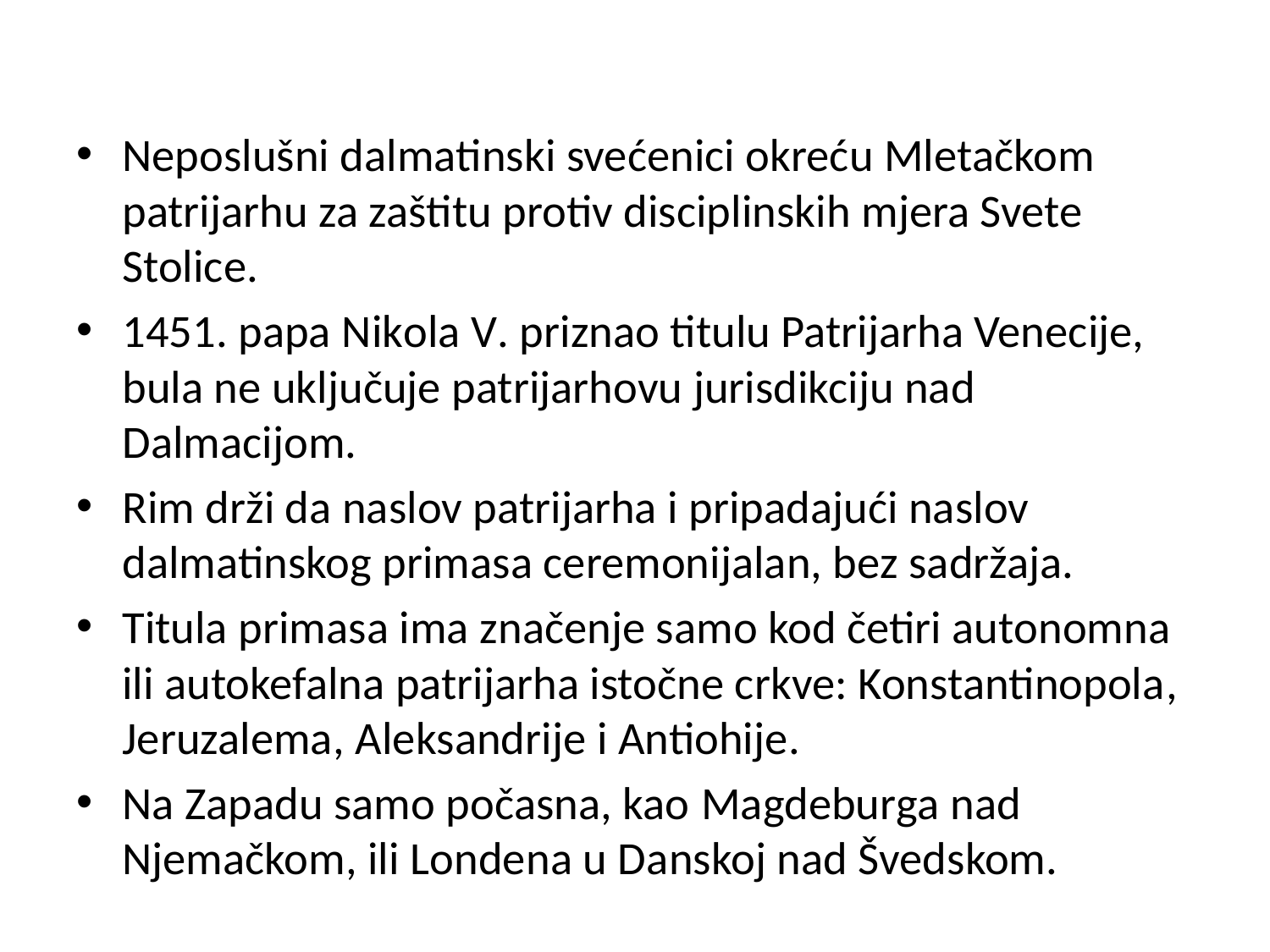

#
Neposlušni dalmatinski svećenici okreću Mletačkom patrijarhu za zaštitu protiv disciplinskih mjera Svete Stolice.
1451. papa Nikola V. priznao titulu Patrijarha Venecije, bula ne uključuje patrijarhovu jurisdikciju nad Dalmacijom.
Rim drži da naslov patrijarha i pripadajući naslov dalmatinskog primasa ceremonijalan, bez sadržaja.
Titula primasa ima značenje samo kod četiri autonomna ili autokefalna patrijarha istočne crkve: Konstantinopola, Jeruzalema, Aleksandrije i Antiohije.
Na Zapadu samo počasna, kao Magdeburga nad Njemačkom, ili Londena u Danskoj nad Švedskom.